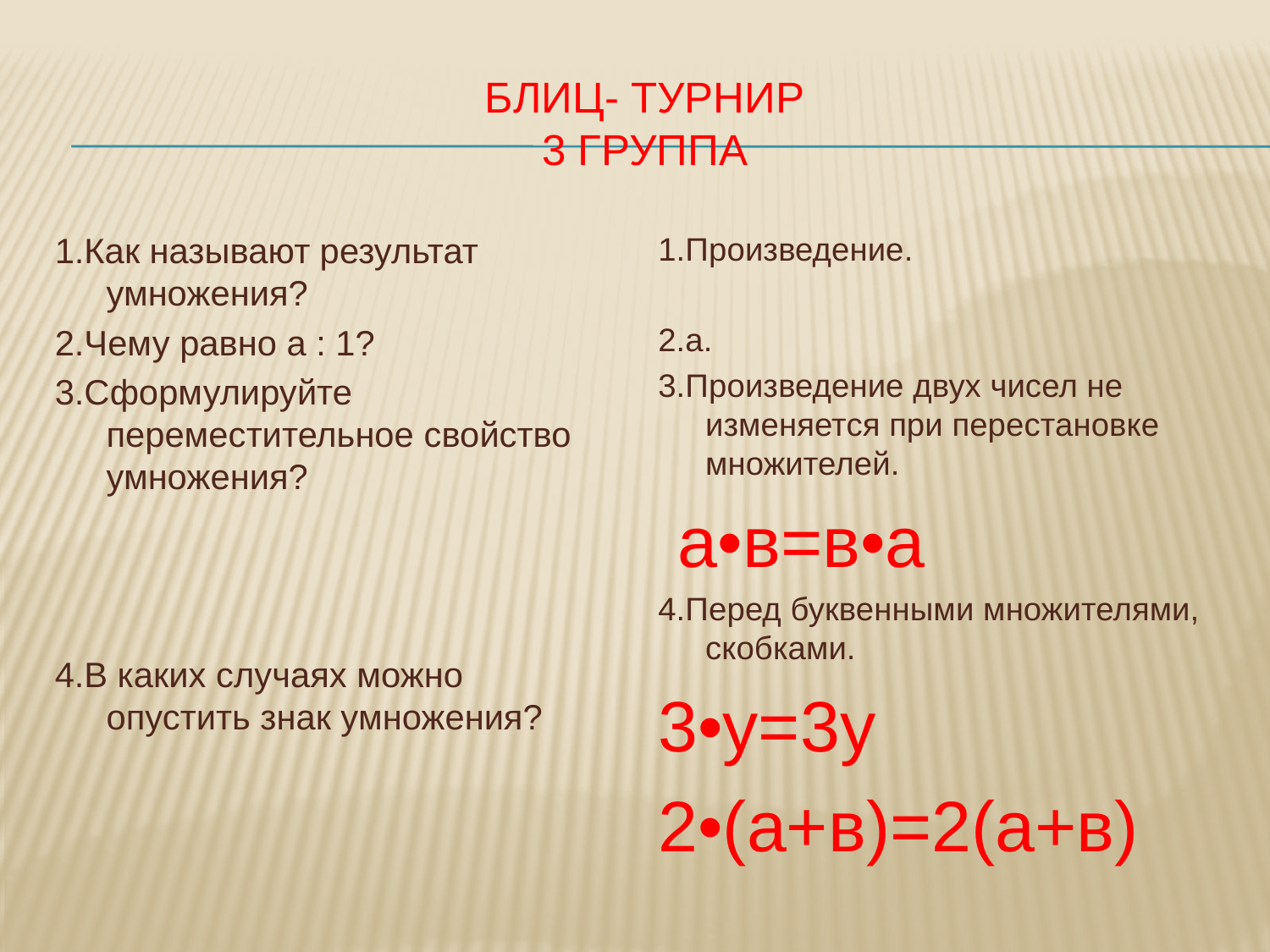

# Блиц- турнир 3 группа
1.Как называют результат умножения?
2.Чему равно а : 1?
3.Сформулируйте переместительное свойство умножения?

4.В каких случаях можно опустить знак умножения?
1.Произведение.

2.а.
3.Произведение двух чисел не изменяется при перестановке множителей.
 а•в=в•а
4.Перед буквенными множителями, скобками.
3•у=3у
2•(а+в)=2(а+в)